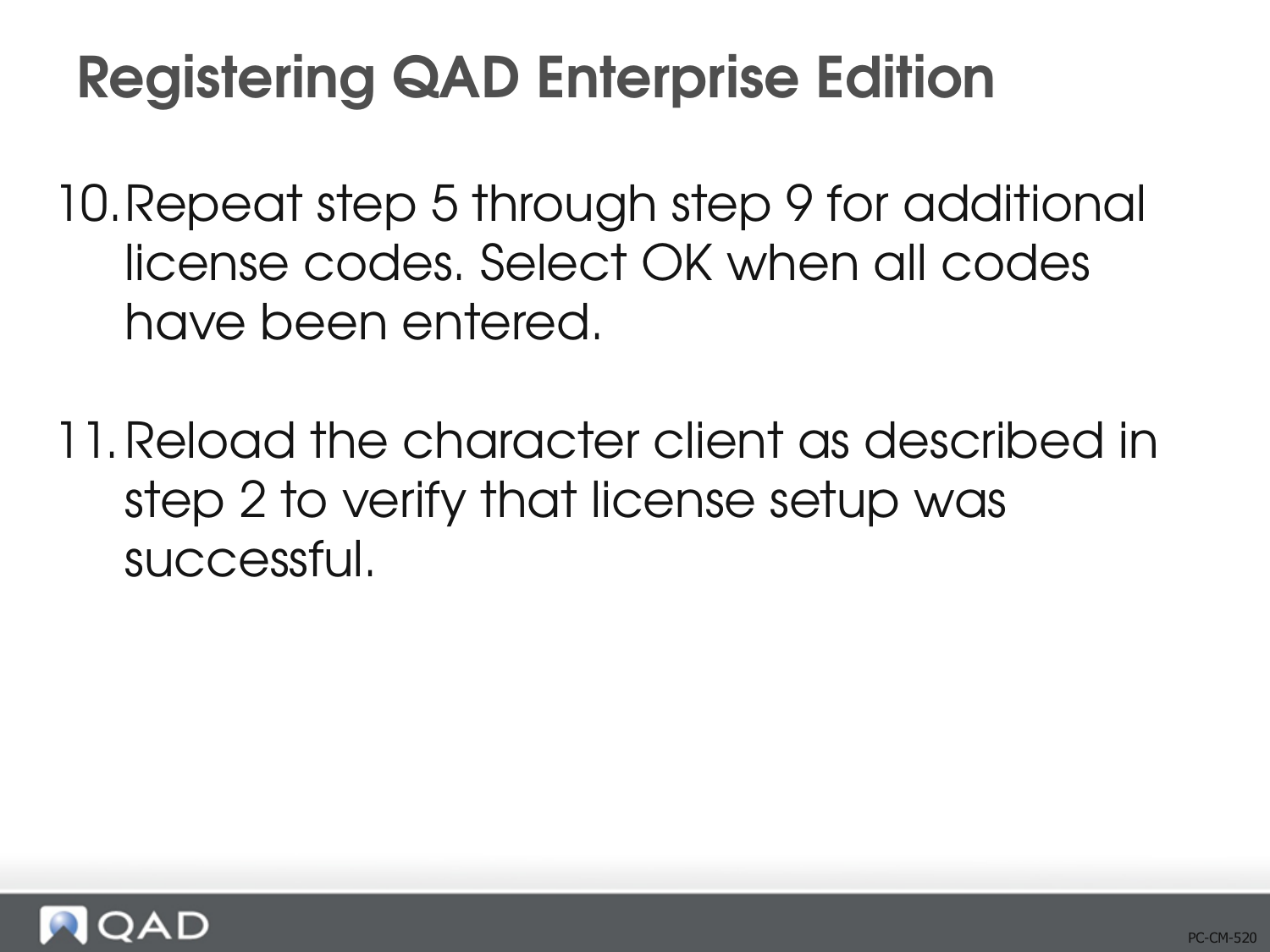

# Registering QAD Enterprise Edition
Repeat step 5 through step 9 for additional license codes. Select OK when all codes have been entered.

Reload the character client as described in step 2 to verify that license setup was successful.
PC-CM-520